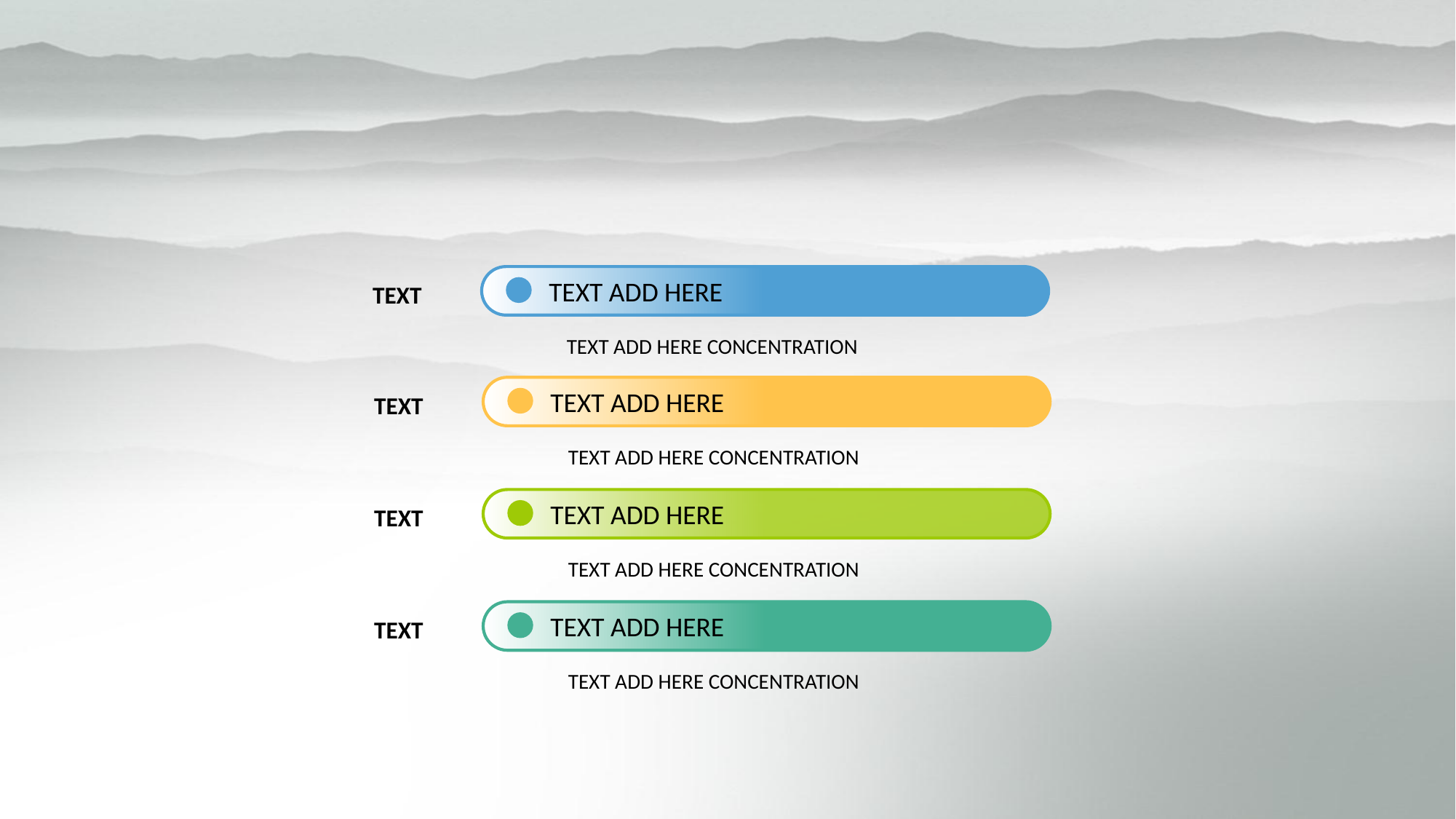

#
        TEXT ADD HERE
TEXT
TEXT ADD HERE CONCENTRATION

        TEXT ADD HERE
TEXT
TEXT ADD HERE CONCENTRATION

        TEXT ADD HERE
TEXT
TEXT ADD HERE CONCENTRATION

        TEXT ADD HERE
TEXT
TEXT ADD HERE CONCENTRATION